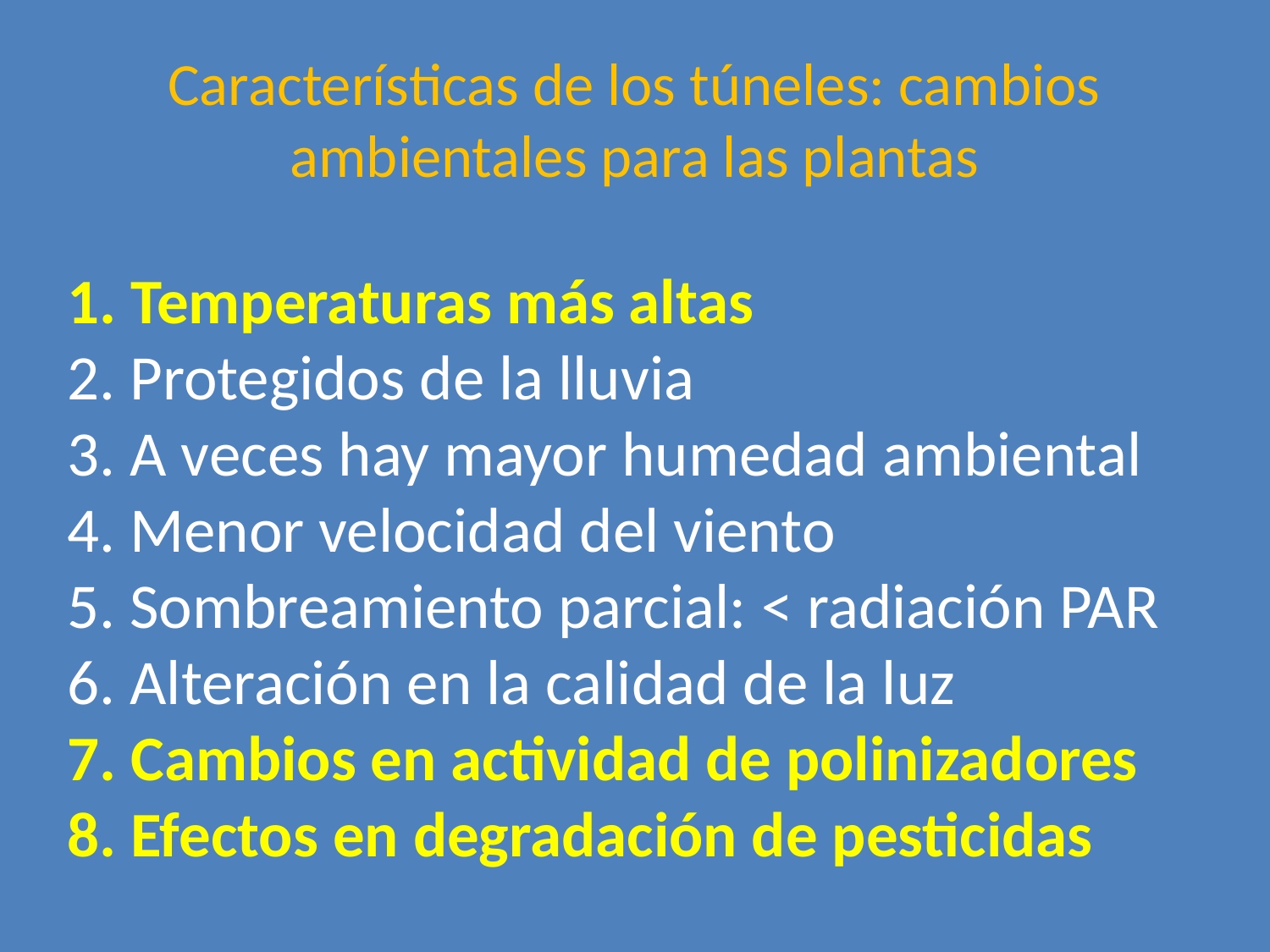

# Características de los túneles: cambios ambientales para las plantas

1. Temperaturas más altas
2. Protegidos de la lluvia
3. A veces hay mayor humedad ambiental
4. Menor velocidad del viento
5. Sombreamiento parcial: < radiación PAR
6. Alteración en la calidad de la luz
7. Cambios en actividad de polinizadores
8. Efectos en degradación de pesticidas